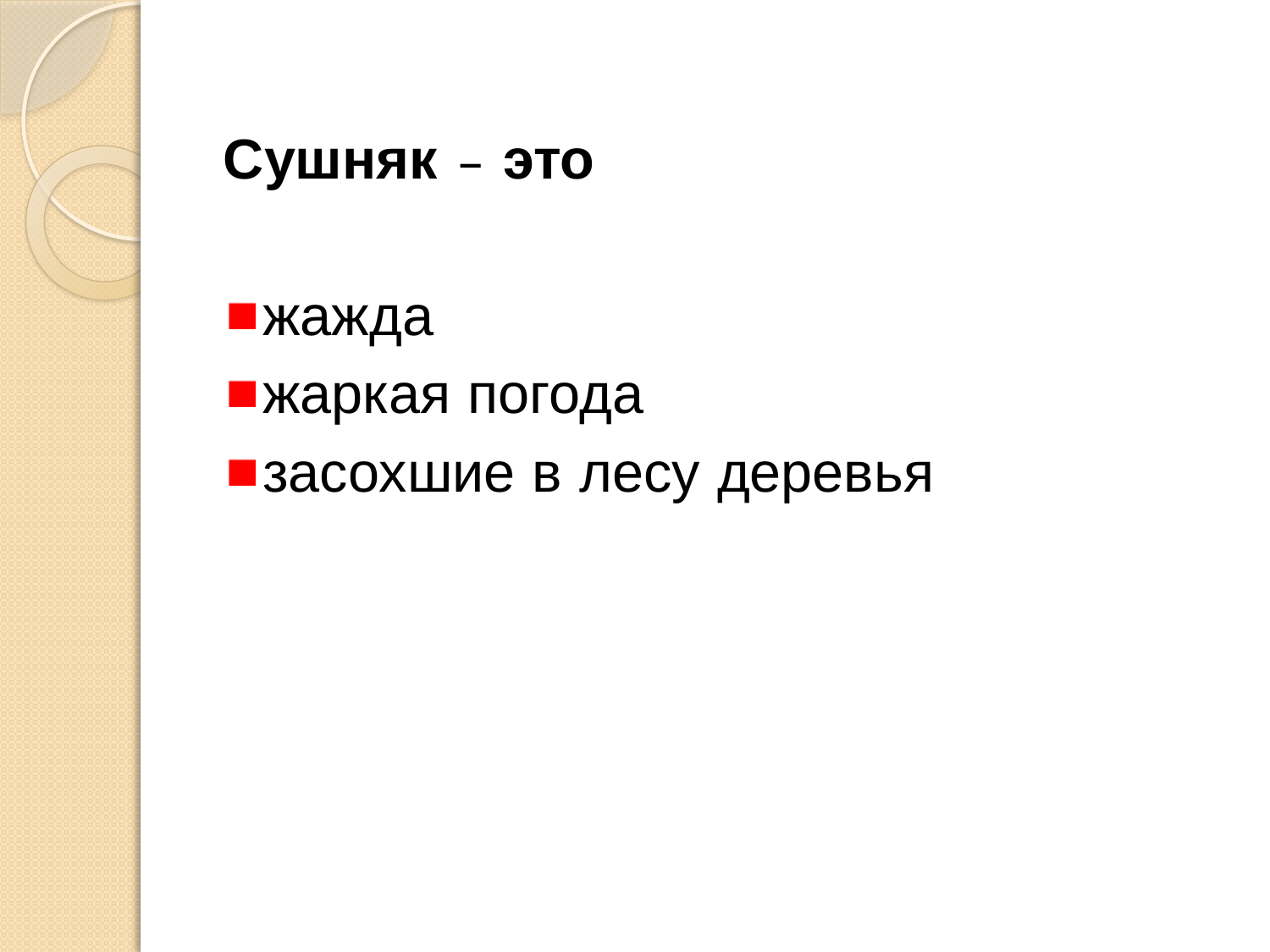

Сушняк – это

жажда
жаркая погода
засохшие в лесу деревья